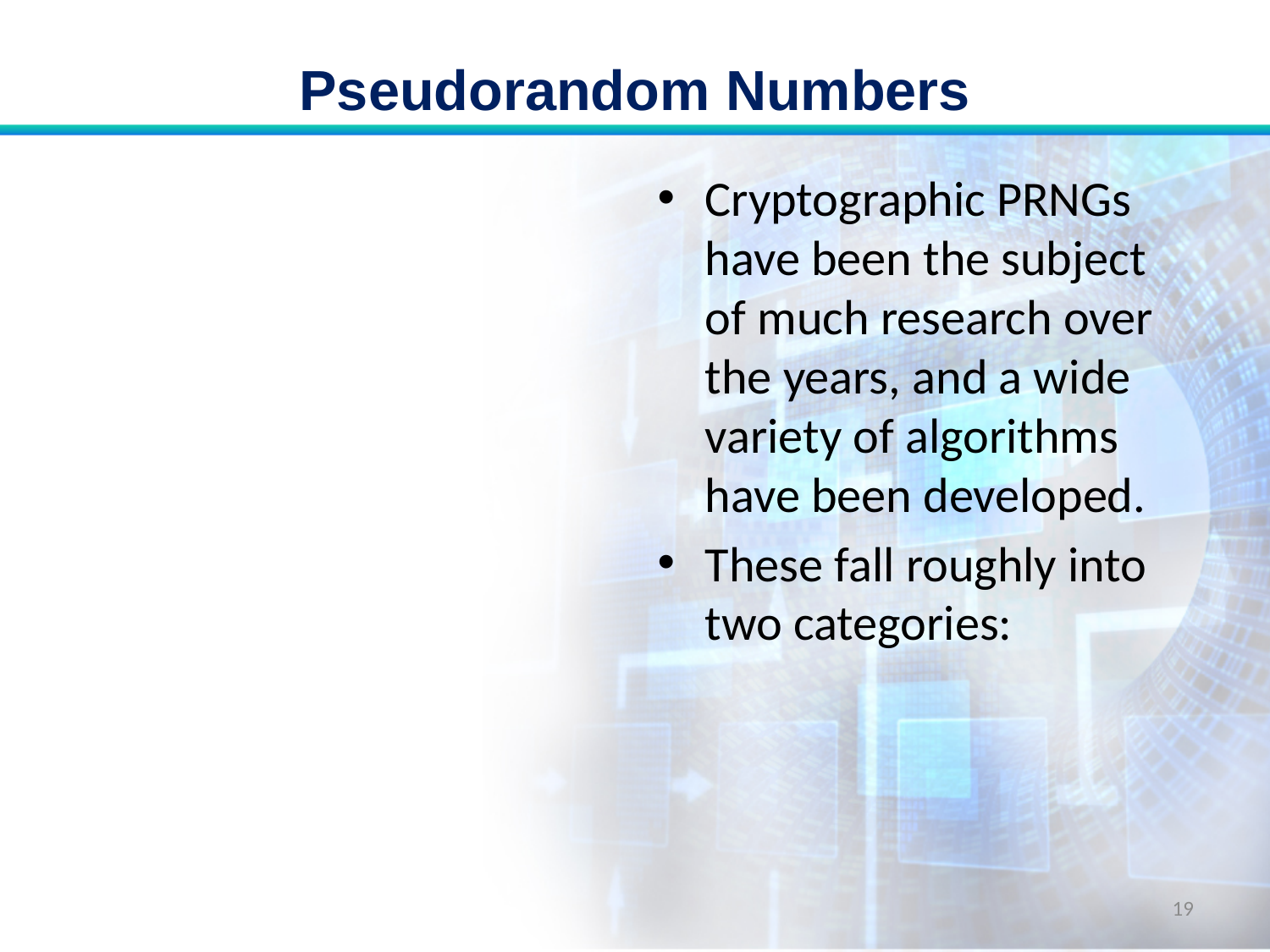

# Pseudorandom Numbers
Cryptographic PRNGs have been the subject of much research over the years, and a wide variety of algorithms have been developed.
These fall roughly into two categories:
19